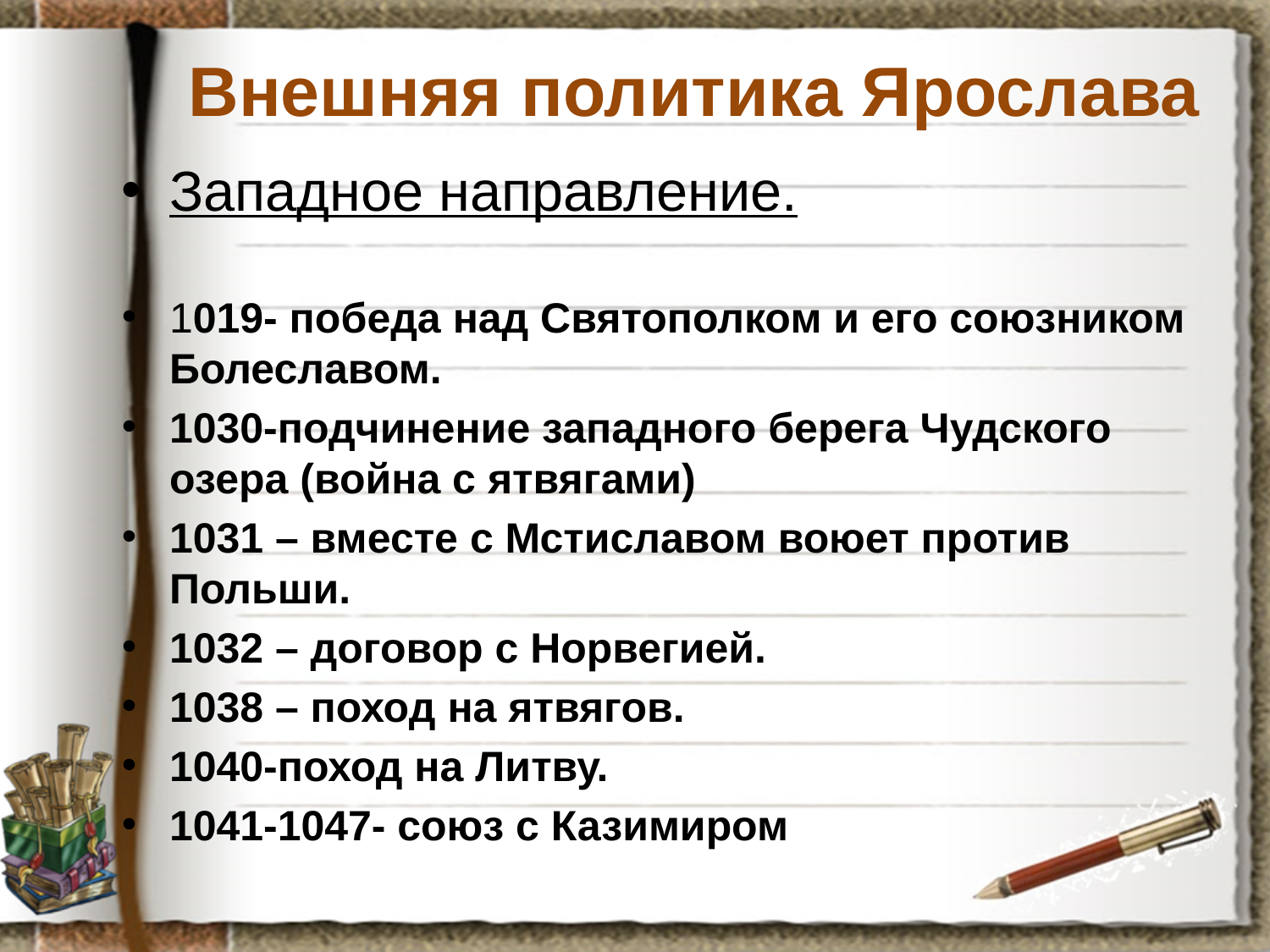

# Внешняя политика Ярослава
Западное направление.

1019- победа над Святополком и его союзником Болеславом.
1030-подчинение западного берега Чудского озера (война с ятвягами)
1031 – вместе с Мстиславом воюет против Польши.
1032 – договор с Норвегией.
1038 – поход на ятвягов.
1040-поход на Литву.
1041-1047- союз с Казимиром